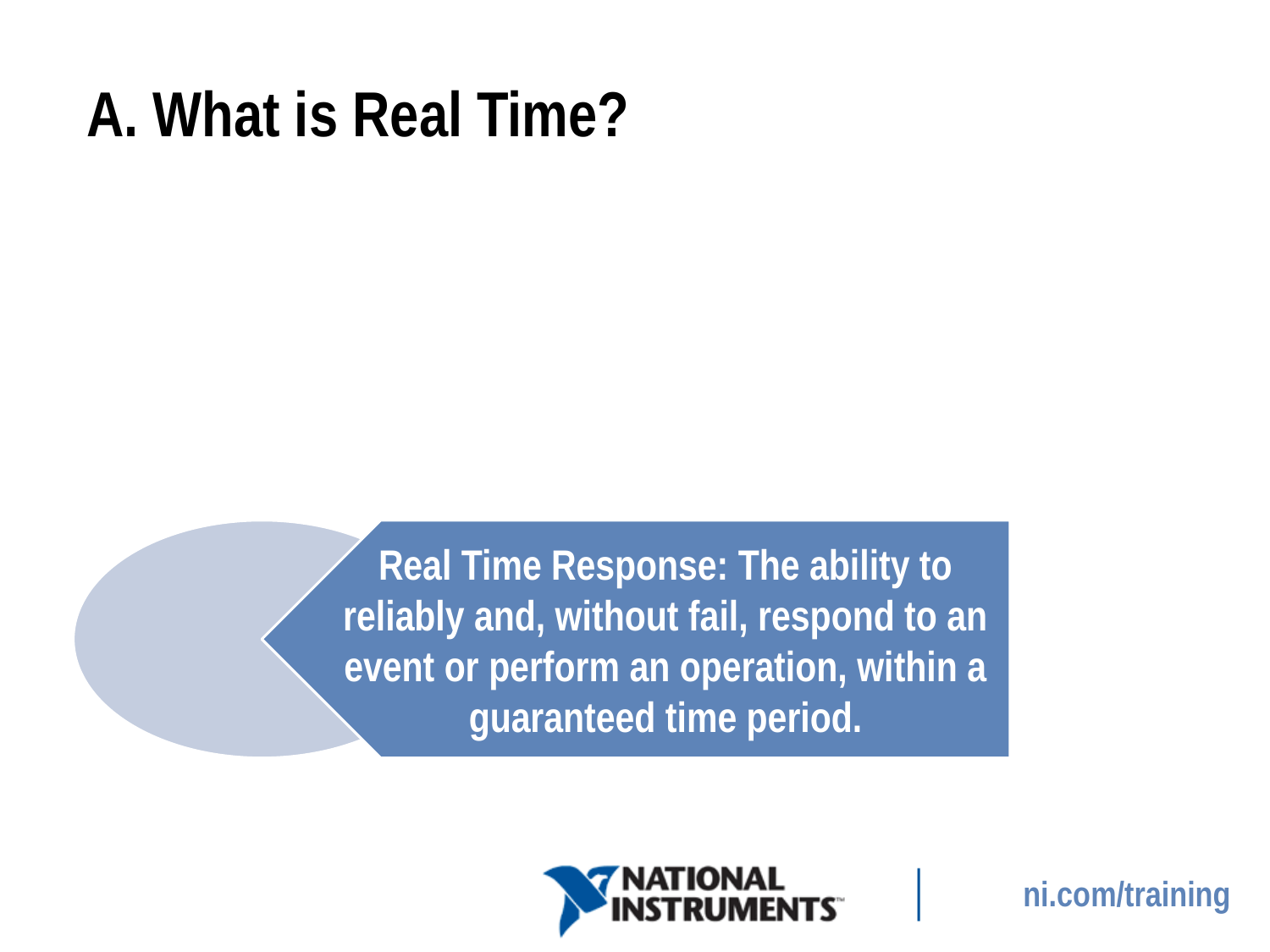

# A. What is Real Time?

Real Time Response: The ability to reliably and, without fail, respond to an event or perform an operation, within a guaranteed time period.